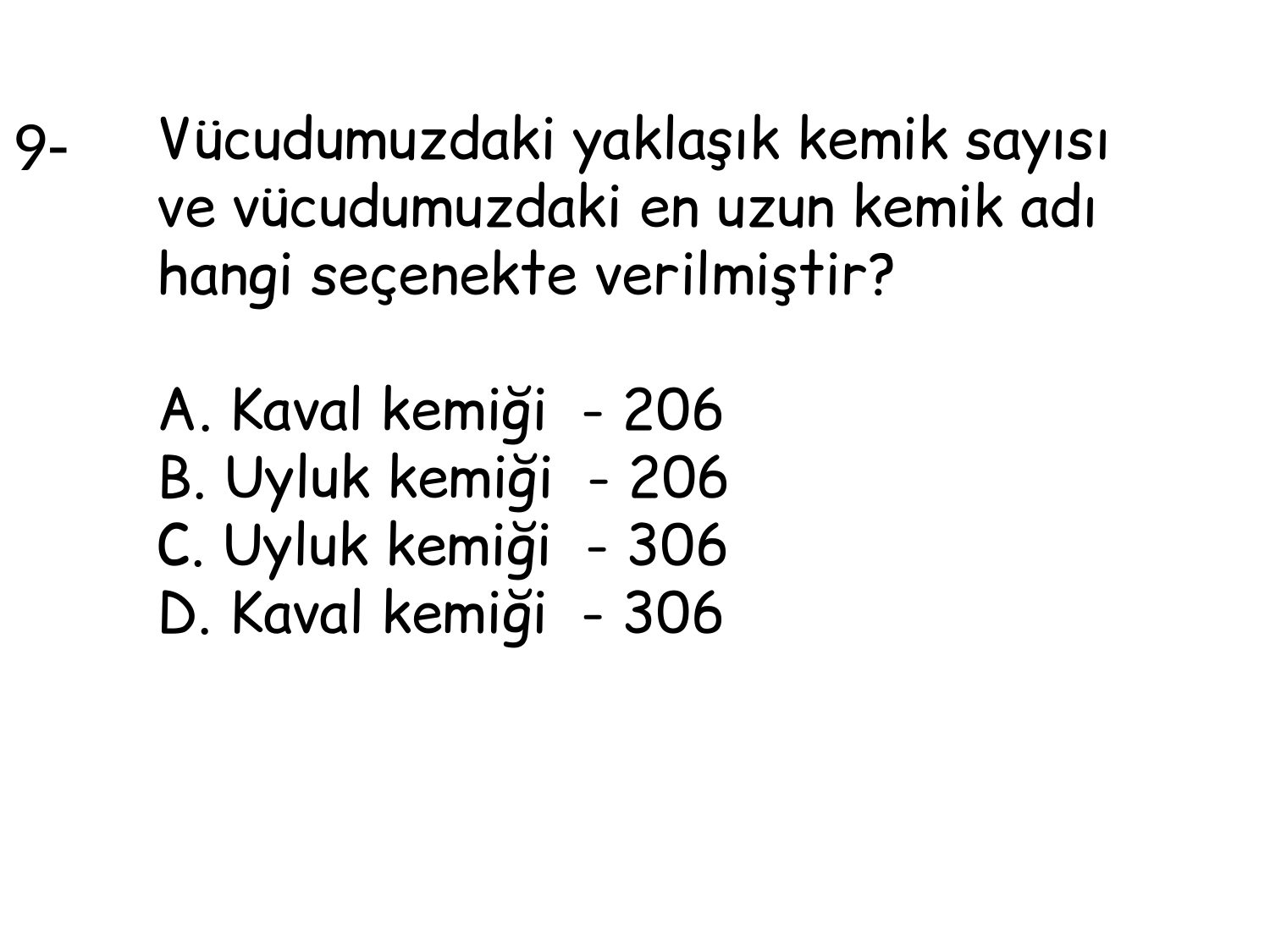

9-
Vücudumuzdaki yaklaşık kemik sayısı ve vücudumuzdaki en uzun kemik adı hangi seçenekte verilmiştir?

Kaval kemiği  - 206
B. Uyluk kemiği  - 206
C. Uyluk kemiği  - 306
D. Kaval kemiği  - 306